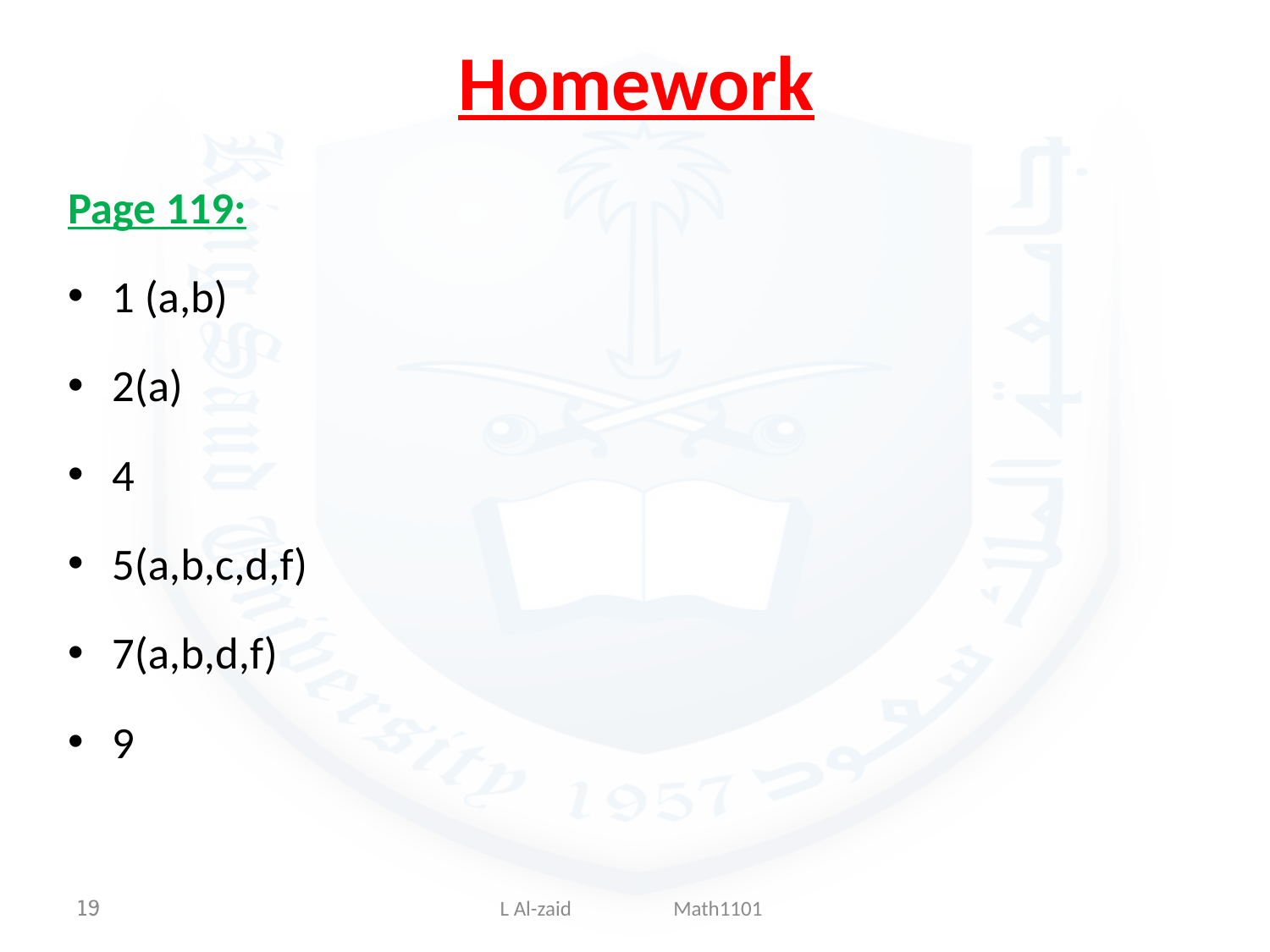

# Homework
Page 119:
1 (a,b)
2(a)
4
5(a,b,c,d,f)
7(a,b,d,f)
9

19
 L Al-zaid                     Math1101